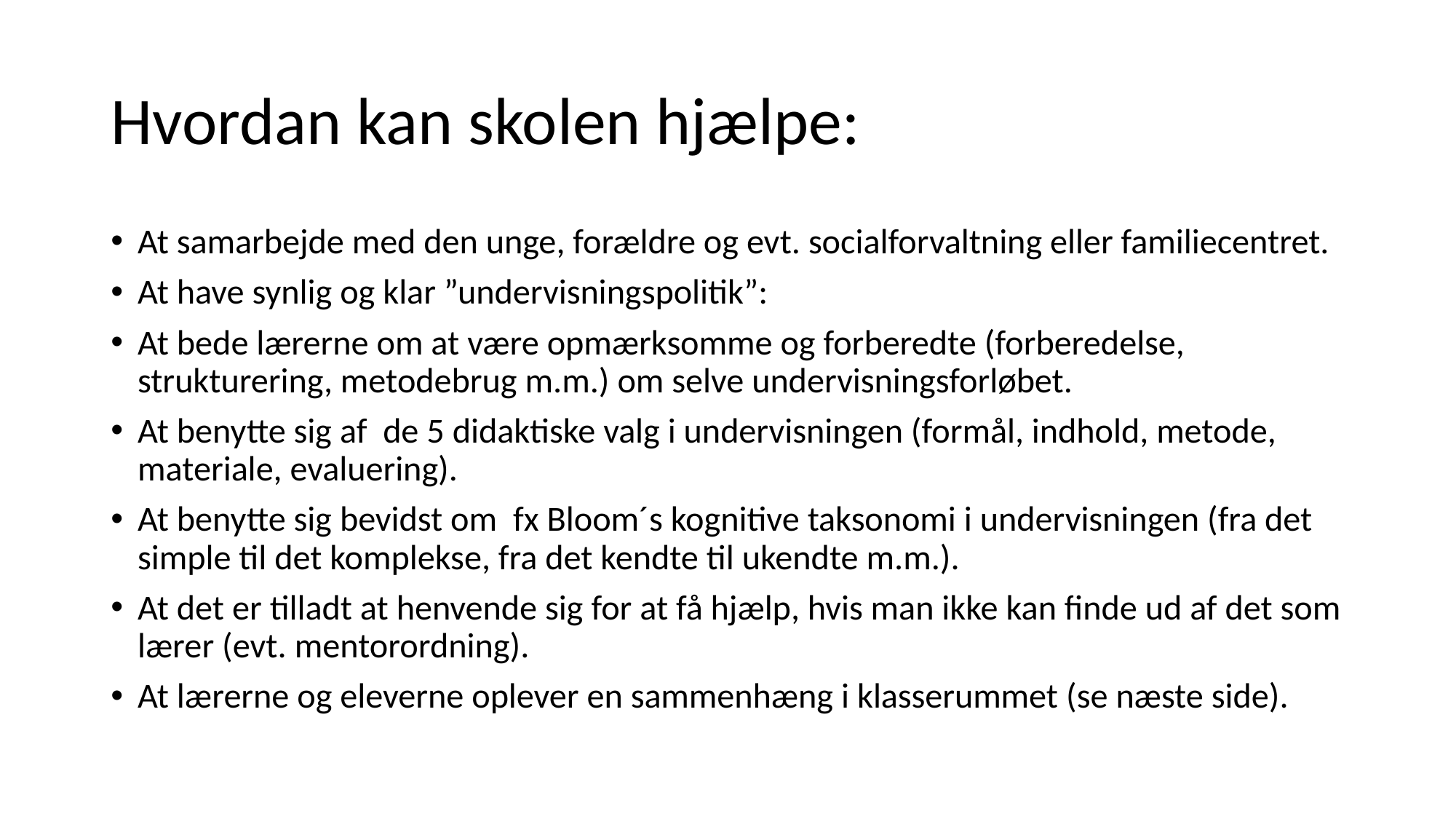

# Hvordan kan skolen hjælpe:
At samarbejde med den unge, forældre og evt. socialforvaltning eller familiecentret.
At have synlig og klar ”undervisningspolitik”:
At bede lærerne om at være opmærksomme og forberedte (forberedelse, strukturering, metodebrug m.m.) om selve undervisningsforløbet.
At benytte sig af  de 5 didaktiske valg i undervisningen (formål, indhold, metode, materiale, evaluering).
At benytte sig bevidst om  fx Bloom´s kognitive taksonomi i undervisningen (fra det simple til det komplekse, fra det kendte til ukendte m.m.).
At det er tilladt at henvende sig for at få hjælp, hvis man ikke kan finde ud af det som lærer (evt. mentorordning).
At lærerne og eleverne oplever en sammenhæng i klasserummet (se næste side).